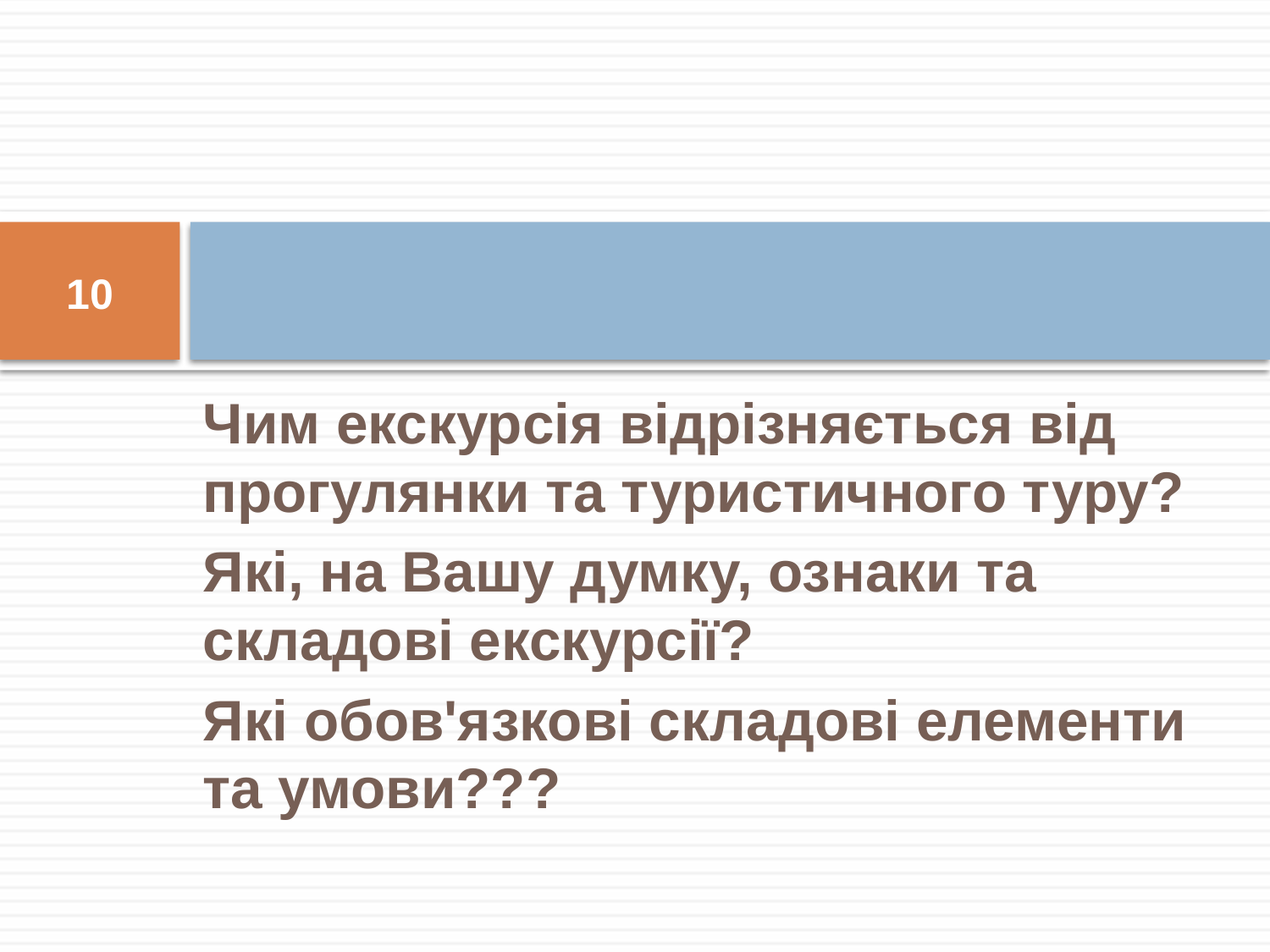

#
10
Чим екскурсія відрізняється від прогулянки та туристичного туру?
Які, на Вашу думку, ознаки та складові екскурсії?
Які обов'язкові складові елементи та умови???